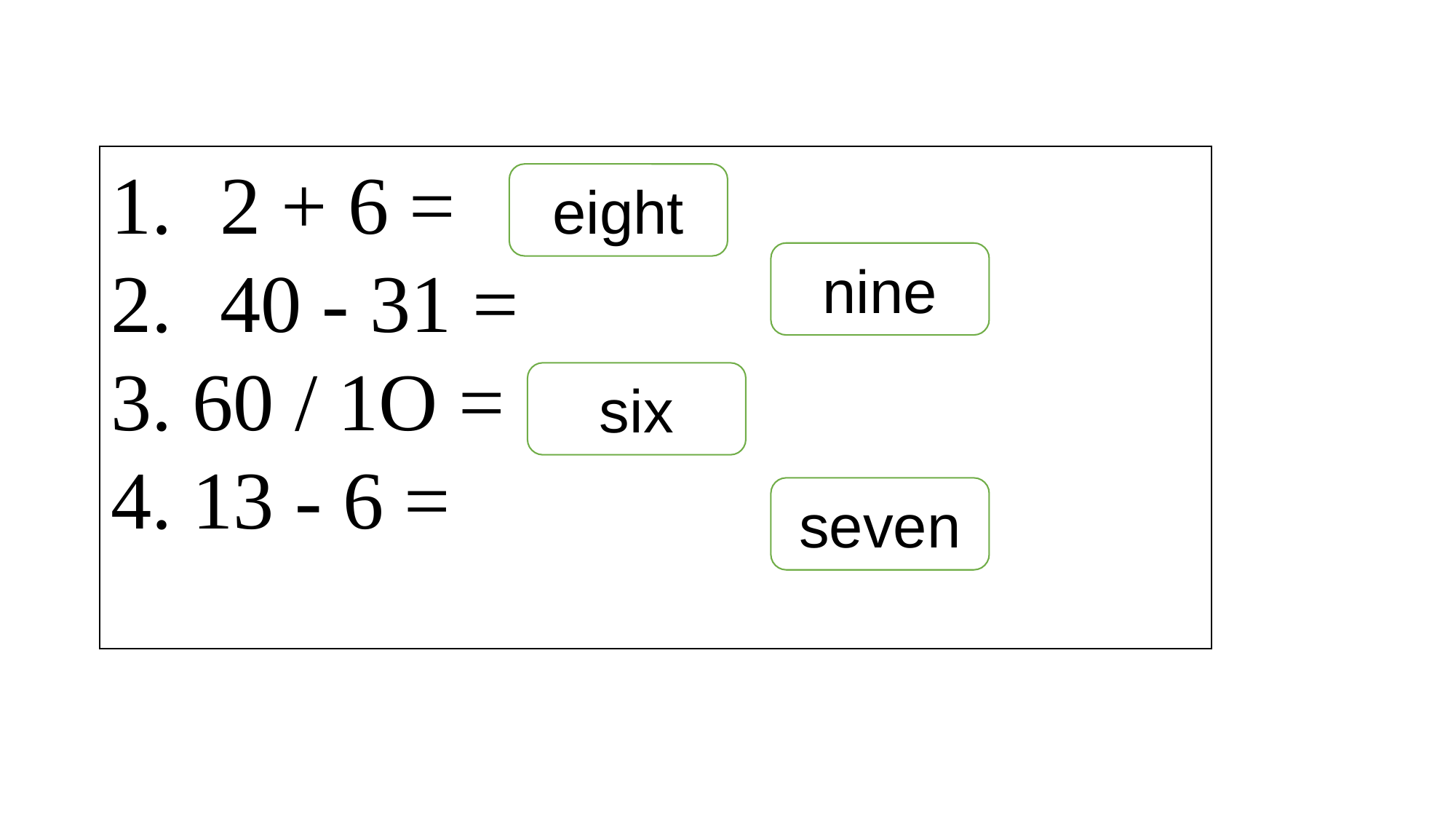

#
2 + 6 =
40 - 31 =
3. 60 / 1O =
4. 13 - 6 =

eight

nine
six
seven